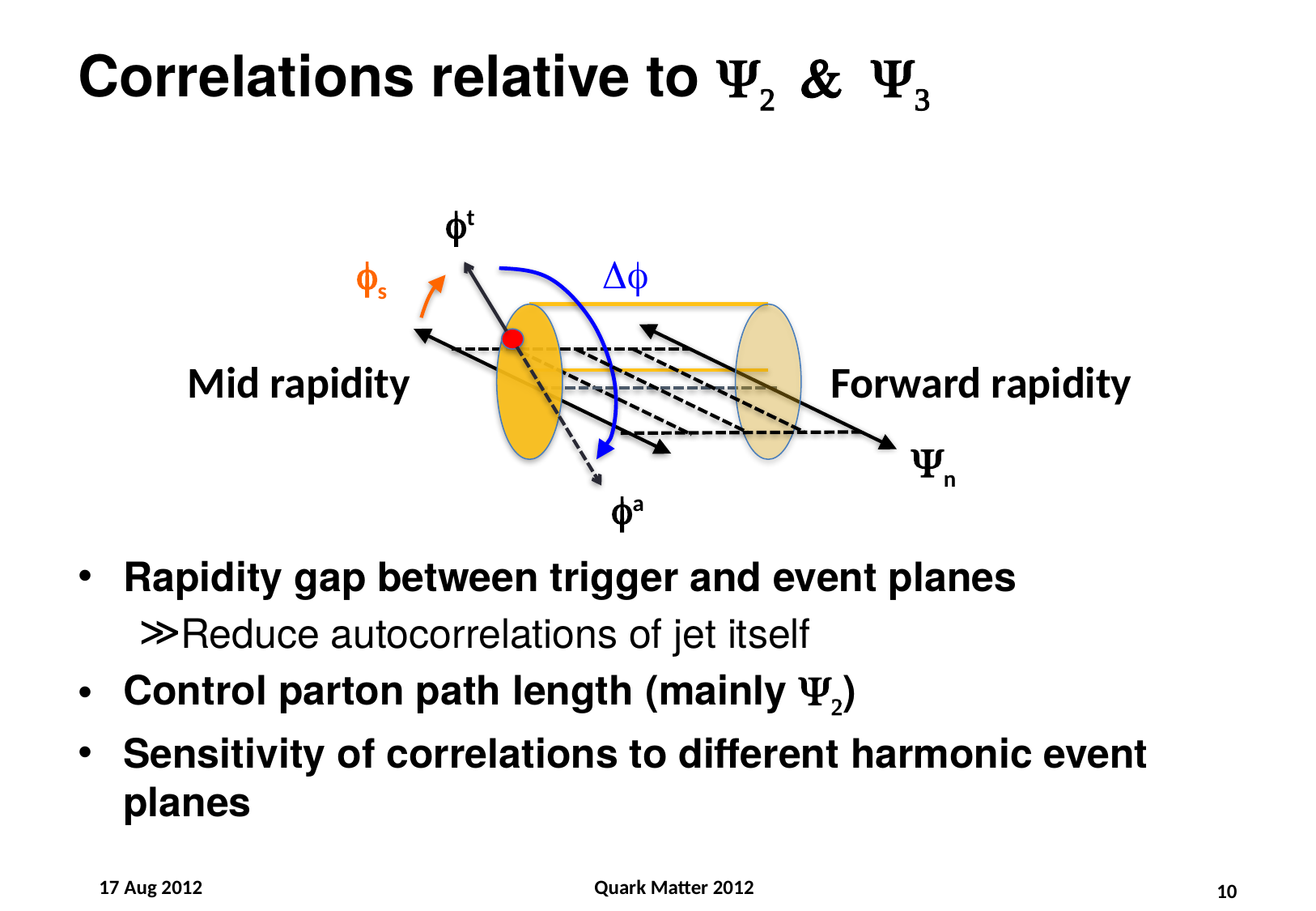

# Correlations relative to Ψ2 & Ψ3
φt
φs
Δφ

Ψn
φa
Mid rapidity
Forward rapidity
Rapidity gap between trigger and event planes
Reduce autocorrelations of jet itself
Control parton path length (mainly Ψ2)
Sensitivity of correlations to different harmonic event planes
17 Aug 2012
Quark Matter 2012
10